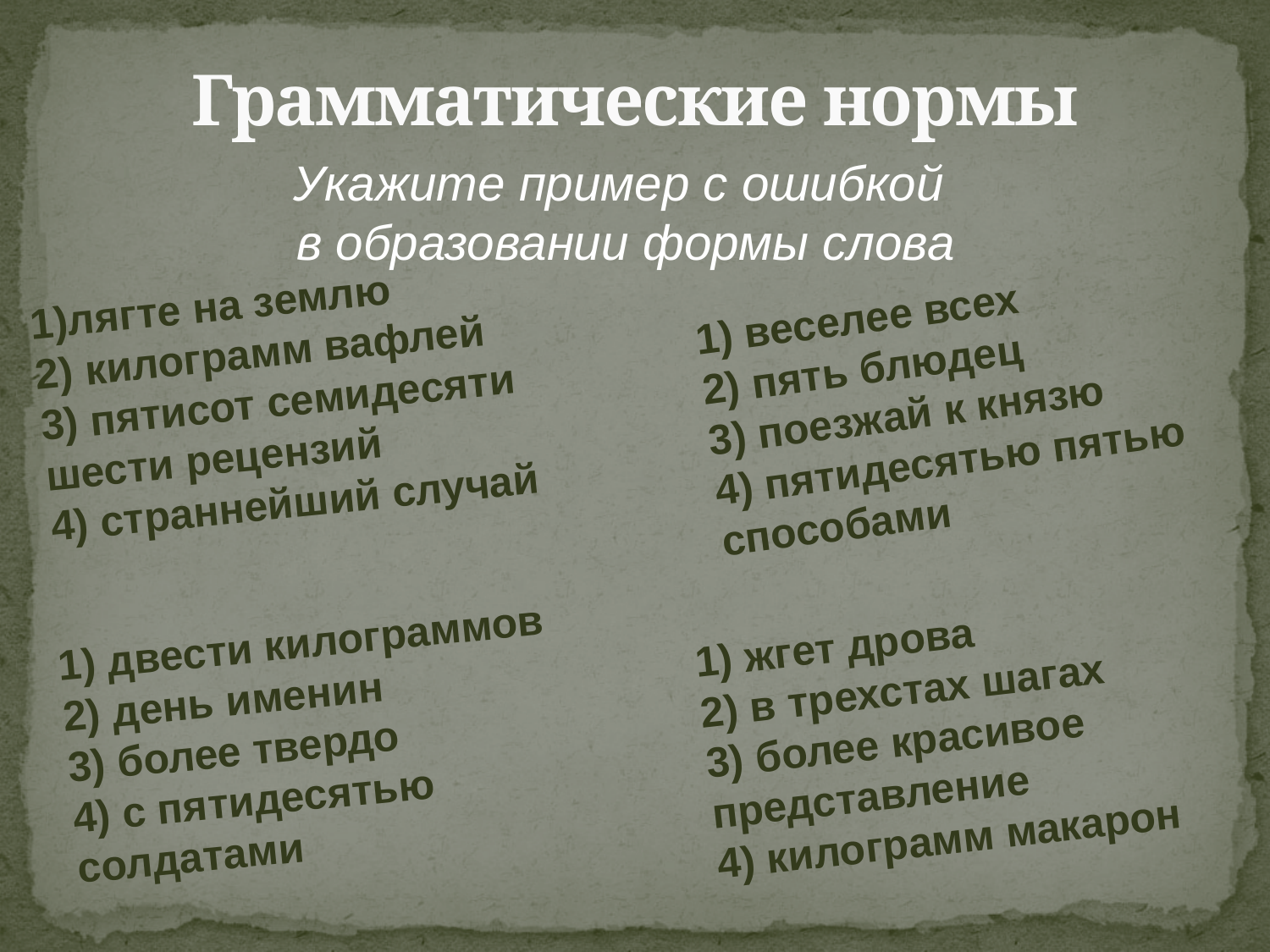

# Грамматические нормы
Укажите пример с ошибкой
в образовании формы слова

1)лягте на землю
2) килограмм вафлей
3) пятисот семидесяти шести рецензий
4) страннейший случай
1) веселее всех
2) пять блюдец
3) поезжай к князю
4) пятидесятью пятью способами
1) жгет дрова
2) в трехстах шагах
3) более красивое представление
4) килограмм макарон
1) двести килограммов
2) день именин
3) более твердо
4) с пятидесятью солдатами